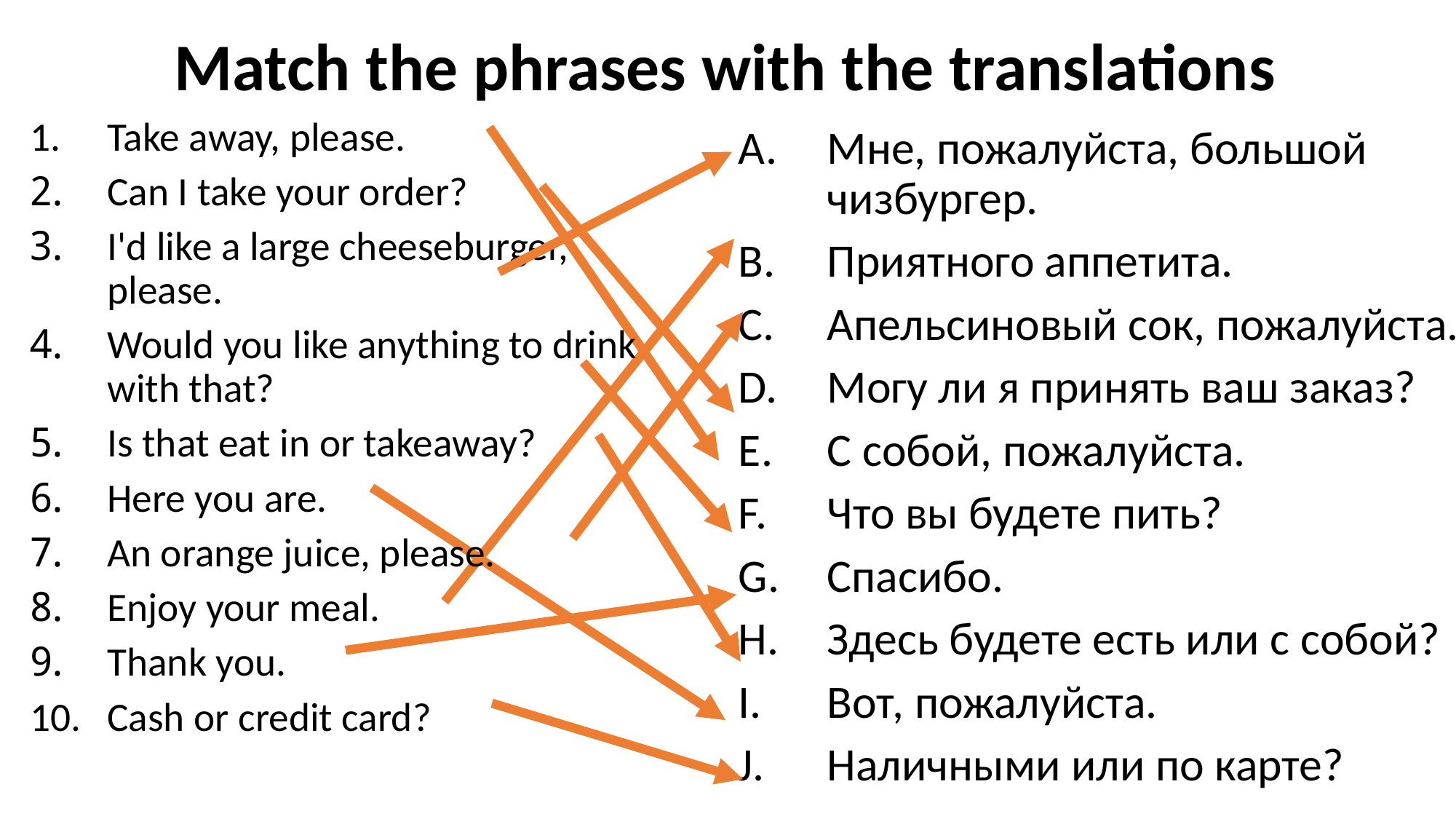

# Match the phrases with the translations
Take away, please.
﻿﻿Can I take your order?
﻿﻿I'd like a large cheeseburger, please.
﻿﻿Would you like anything to drink with that?
﻿﻿Is that eat in or takeaway?
﻿﻿Here you are.
﻿﻿An orange juice, please.
﻿﻿Enjoy your meal.
﻿﻿Thank you.
Cash or credit card?
Мне, пожалуйста, большой чизбургер.
Приятного аппетита.
Апельсиновый сок, пожалуйста.
Могу ли я принять ваш заказ?
С собой, пожалуйста.
Что вы будете пить?
Спасибо.
Здесь будете есть или с собой?
Вот, пожалуйста.
Наличными или по карте?